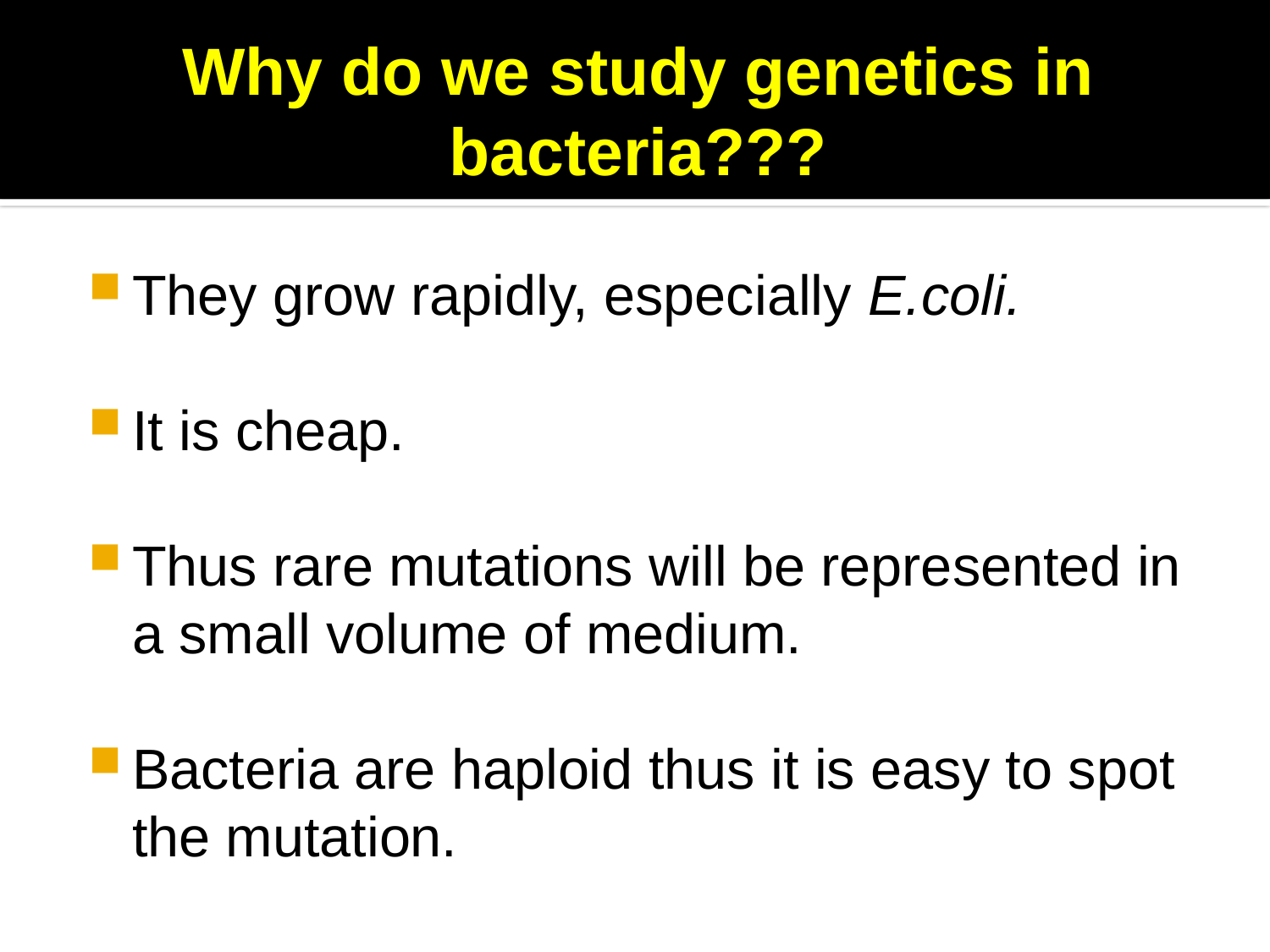

# Why do we study genetics in bacteria???
They grow rapidly, especially E.coli.

It is cheap.

Thus rare mutations will be represented in a small volume of medium.

Bacteria are haploid thus it is easy to spot the mutation.